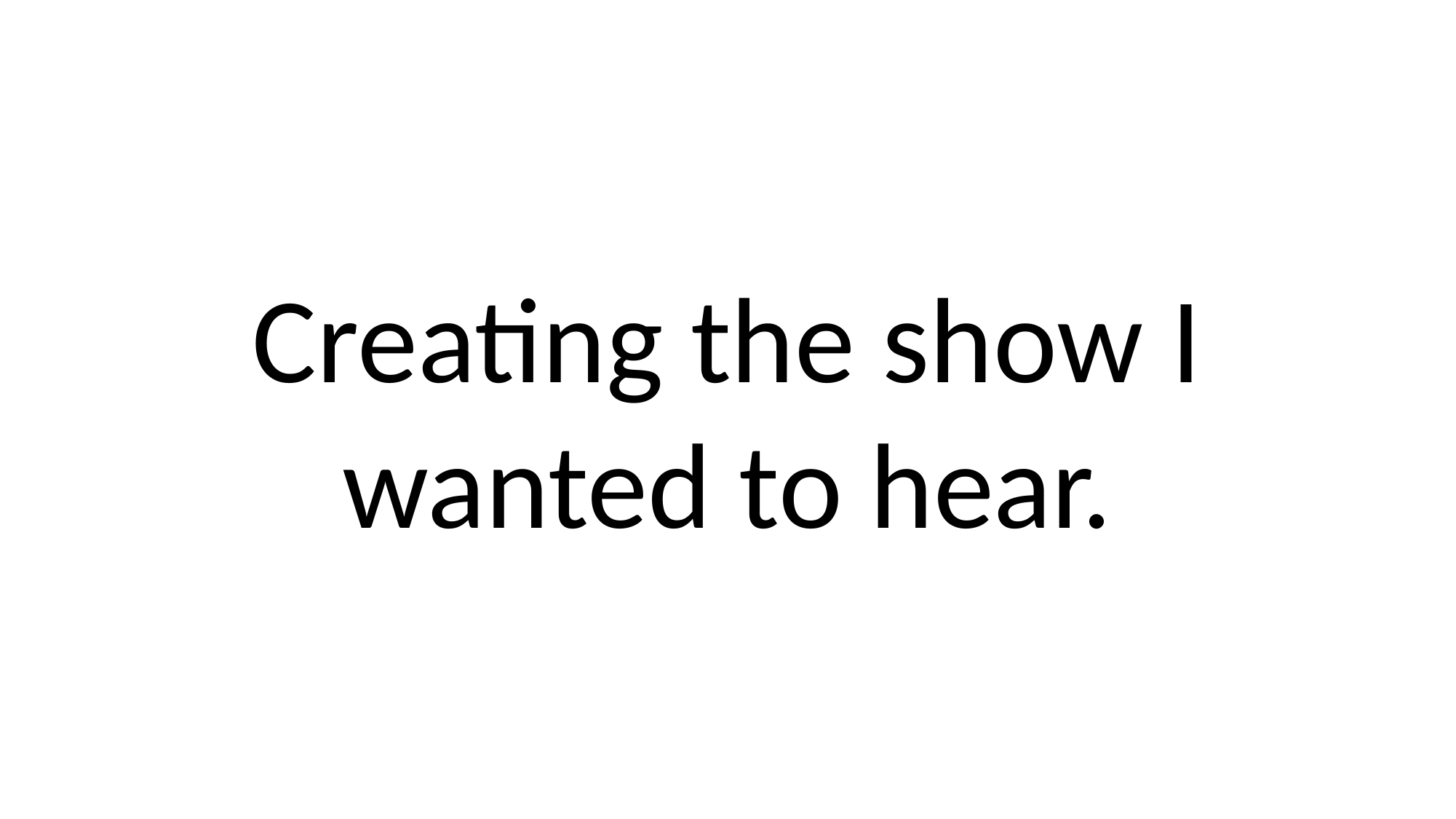

Creating the show I wanted to hear.